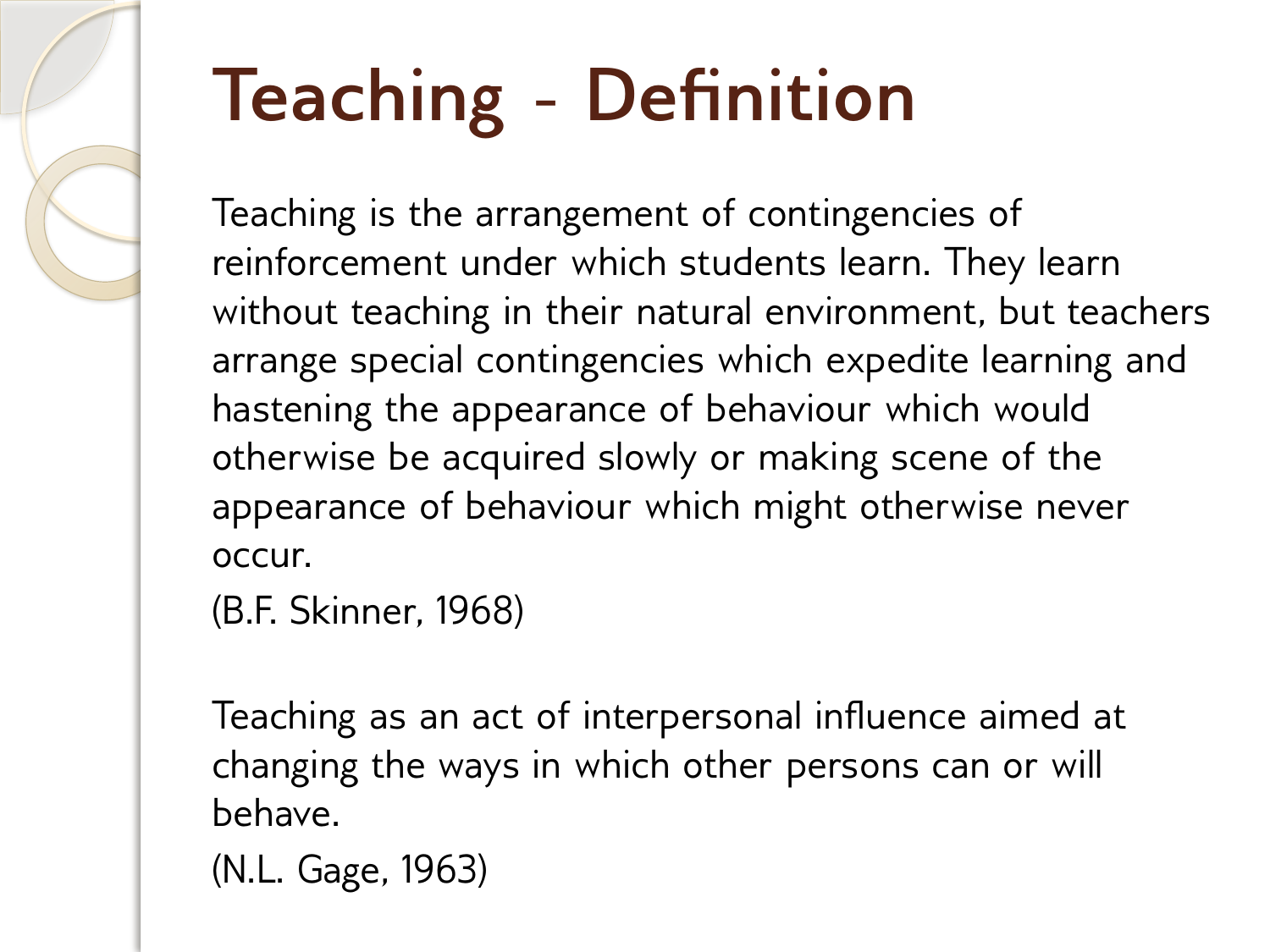

# Teaching - Definition
Teaching is the arrangement of contingencies of reinforcement under which students learn. They learn without teaching in their natural environment, but teachers arrange special contingencies which expedite learning and hastening the appearance of behaviour which would otherwise be acquired slowly or making scene of the appearance of behaviour which might otherwise never occur.
(B.F. Skinner, 1968)
Teaching as an act of interpersonal influence aimed at changing the ways in which other persons can or will behave.
(N.L. Gage, 1963)